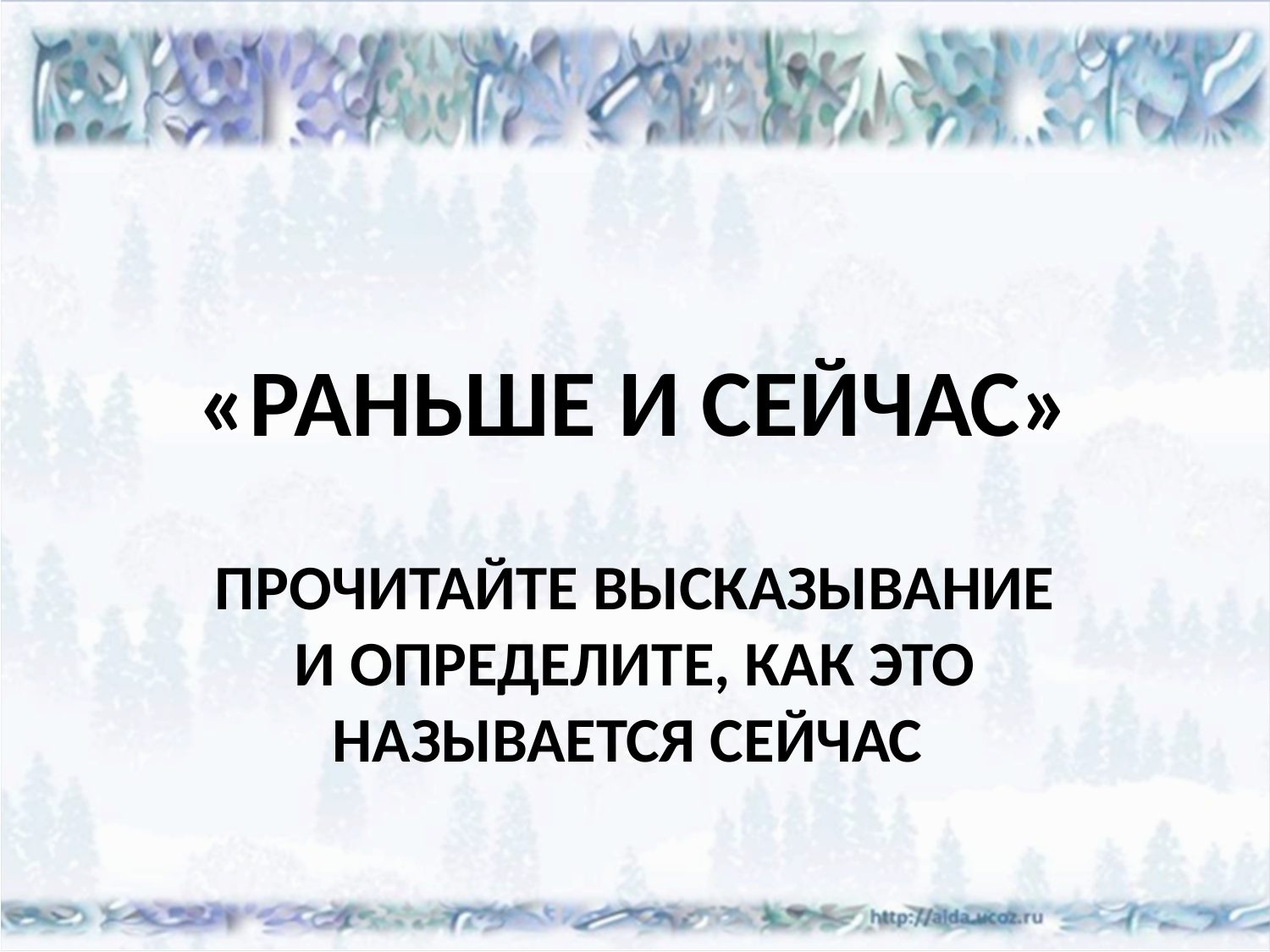

# «РАНЬШЕ И СЕЙЧАС»
ПРОЧИТАЙТЕ ВЫСКАЗЫВАНИЕ И ОПРЕДЕЛИТЕ, КАК ЭТО НАЗЫВАЕТСЯ СЕЙЧАС